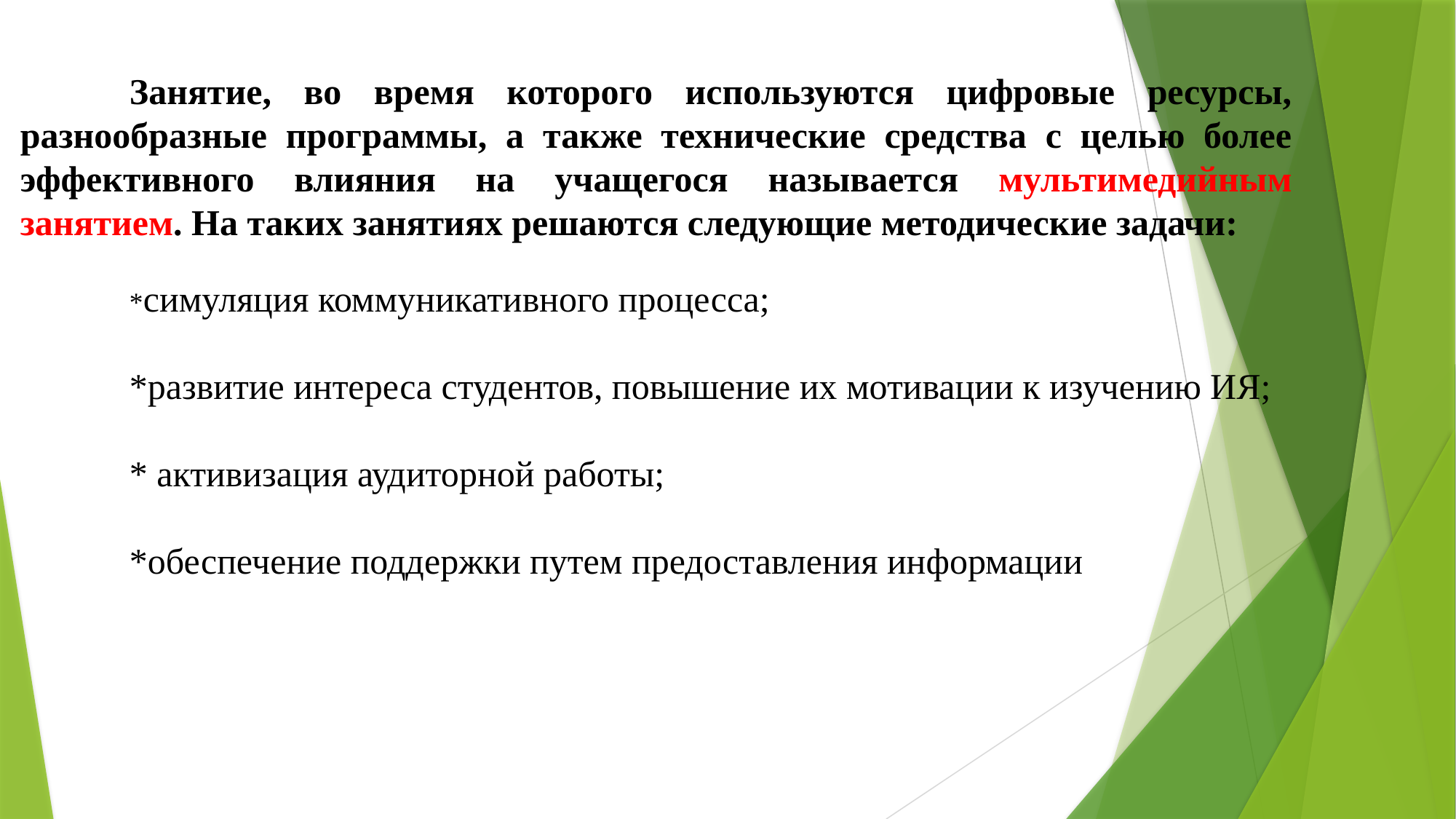

Занятие, во время которого используются цифровые ресурсы, разнообразные программы, а также технические средства с целью более эффективного влияния на учащегося называется мультимедийным занятием. На таких занятиях решаются следующие методические задачи:

	*симуляция коммуникативного процесса;

     	*развитие интереса студентов, повышение их мотивации к изучению ИЯ;

	* активизация аудиторной работы;

	*обеспечение поддержки путем предоставления информации